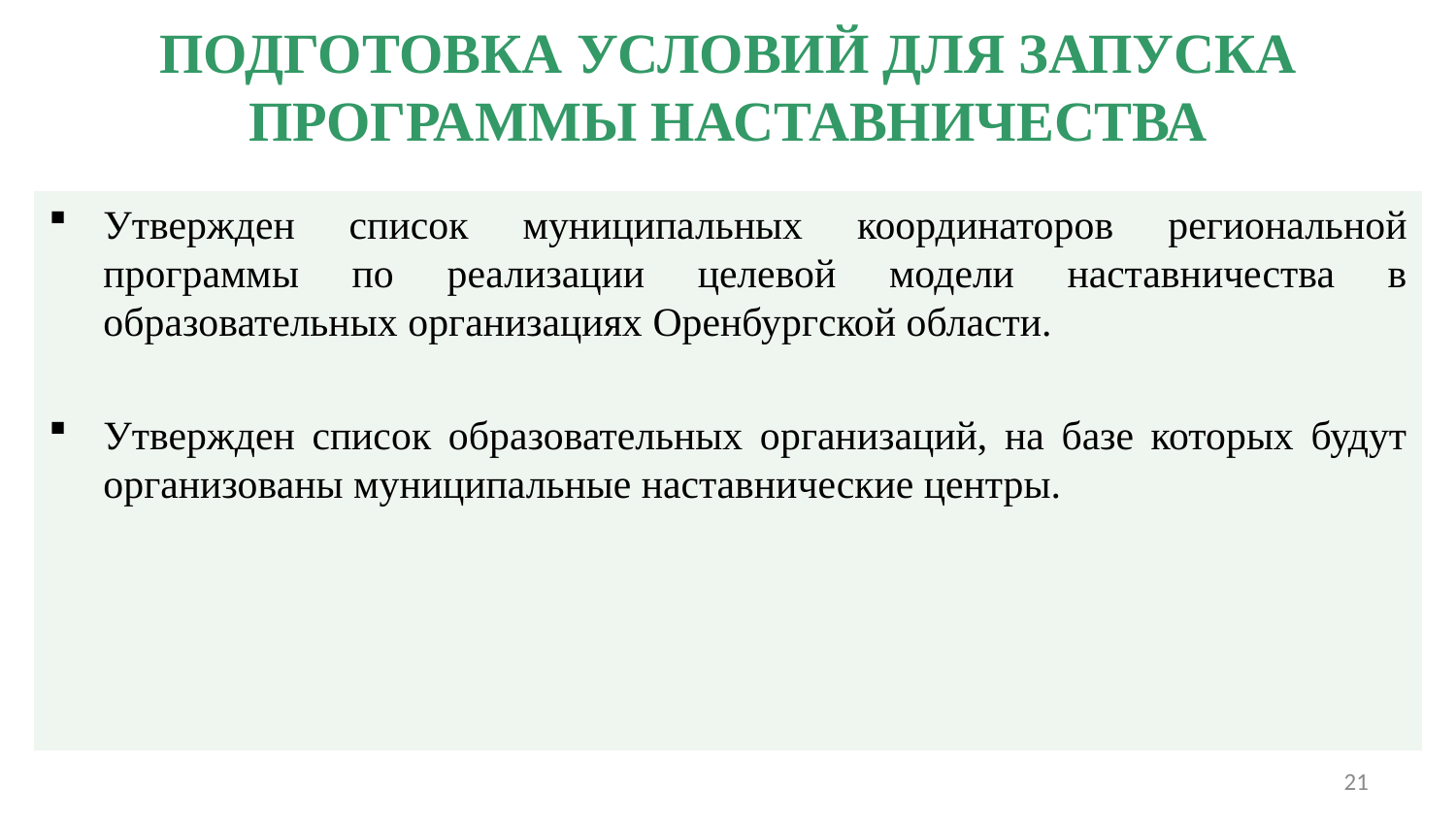

# ПОДГОТОВКА УСЛОВИЙ ДЛЯ ЗАПУСКА ПРОГРАММЫ НАСТАВНИЧЕСТВА
Утвержден список муниципальных координаторов региональной программы по реализации целевой модели наставничества в образовательных организациях Оренбургской области.

Утвержден список образовательных организаций, на базе которых будут организованы муниципальные наставнические центры.

21